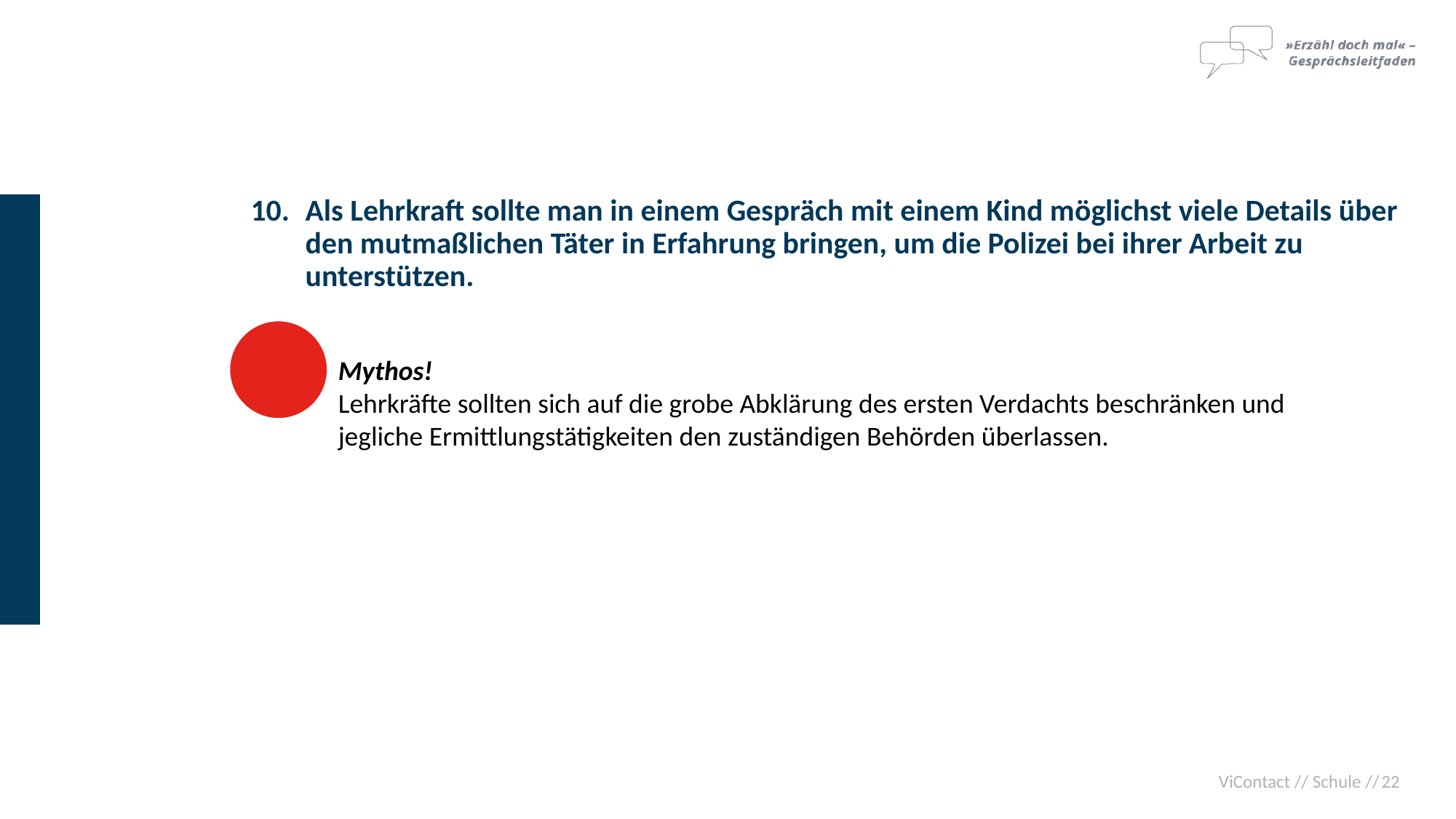

Als Lehrkraft sollte man in einem Gespräch mit einem Kind möglichst viele Details über den mutmaßlichen Täter in Erfahrung bringen, um die Polizei bei ihrer Arbeit zu unterstützen.

	Mythos!
	Lehrkräfte sollten sich auf die grobe Abklärung des ersten Verdachts beschränken und
	jegliche Ermittlungstätigkeiten den zuständigen Behörden überlassen.

ViContact // Schule //
22